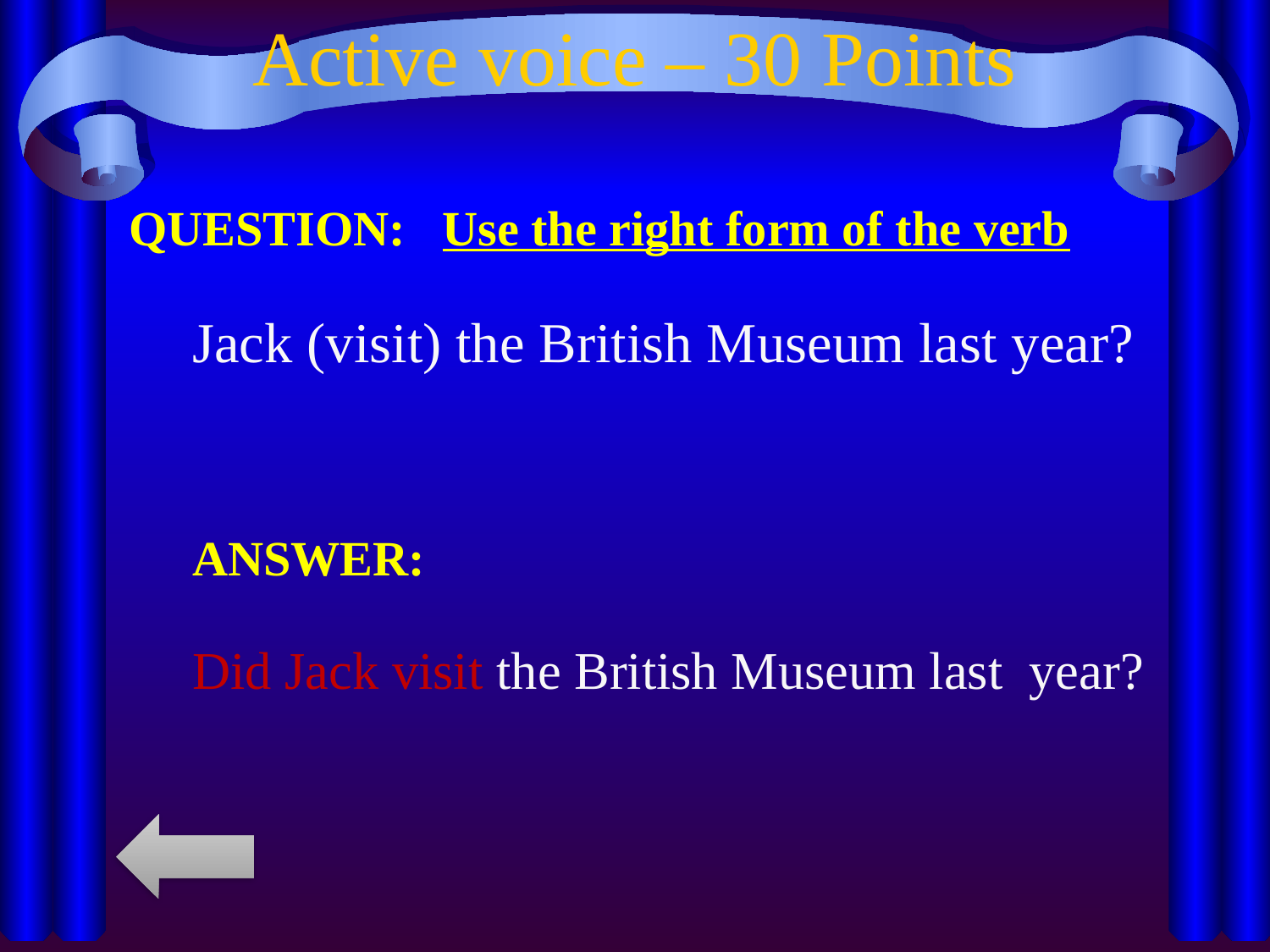

# Active voice – 30 Points
QUESTION:   Use the right form of the verb

Jack (visit) the British Museum last year?

ANSWER:

Did Jack visit the British Museum last  year?